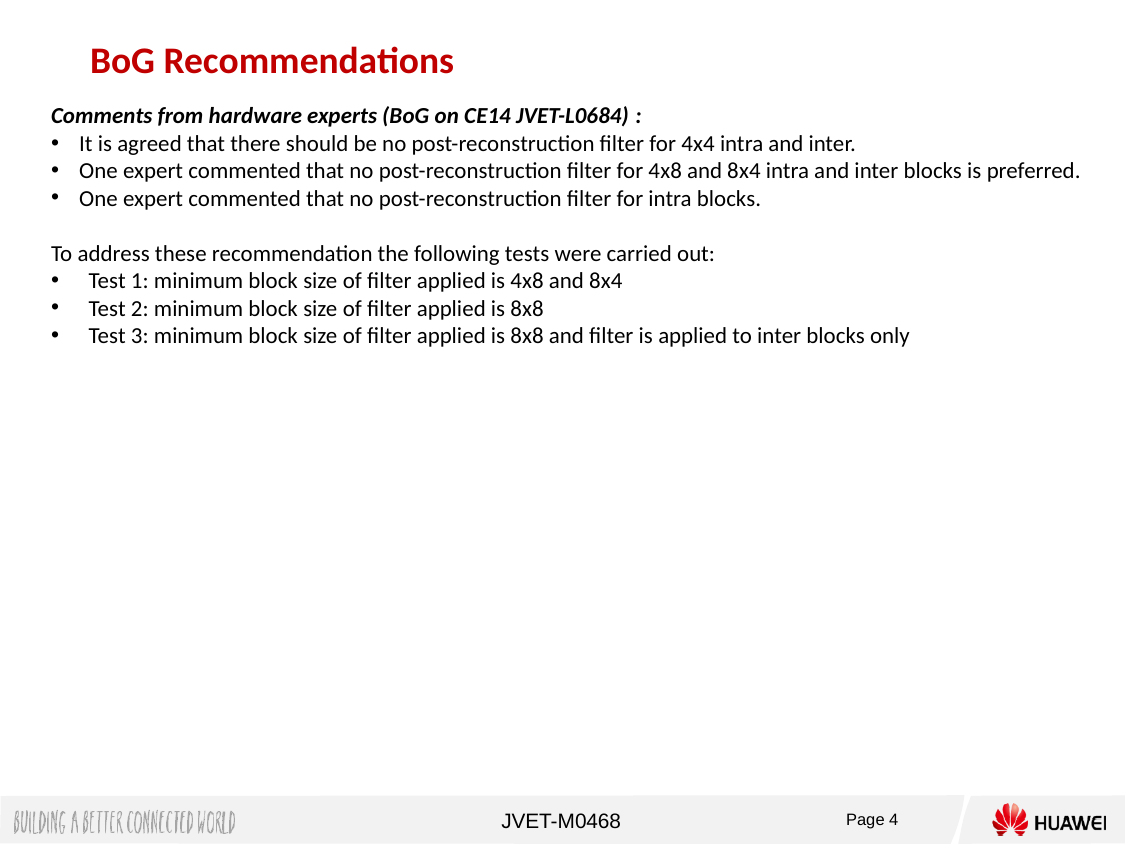

BoG Recommendations
Comments from hardware experts (BoG on CE14 JVET-L0684) :
It is agreed that there should be no post-reconstruction filter for 4x4 intra and inter.
One expert commented that no post-reconstruction filter for 4x8 and 8x4 intra and inter blocks is preferred.
One expert commented that no post-reconstruction filter for intra blocks.

To address these recommendation the following tests were carried out:
Test 1: minimum block size of filter applied is 4x8 and 8x4
Test 2: minimum block size of filter applied is 8x8
Test 3: minimum block size of filter applied is 8x8 and filter is applied to inter blocks only